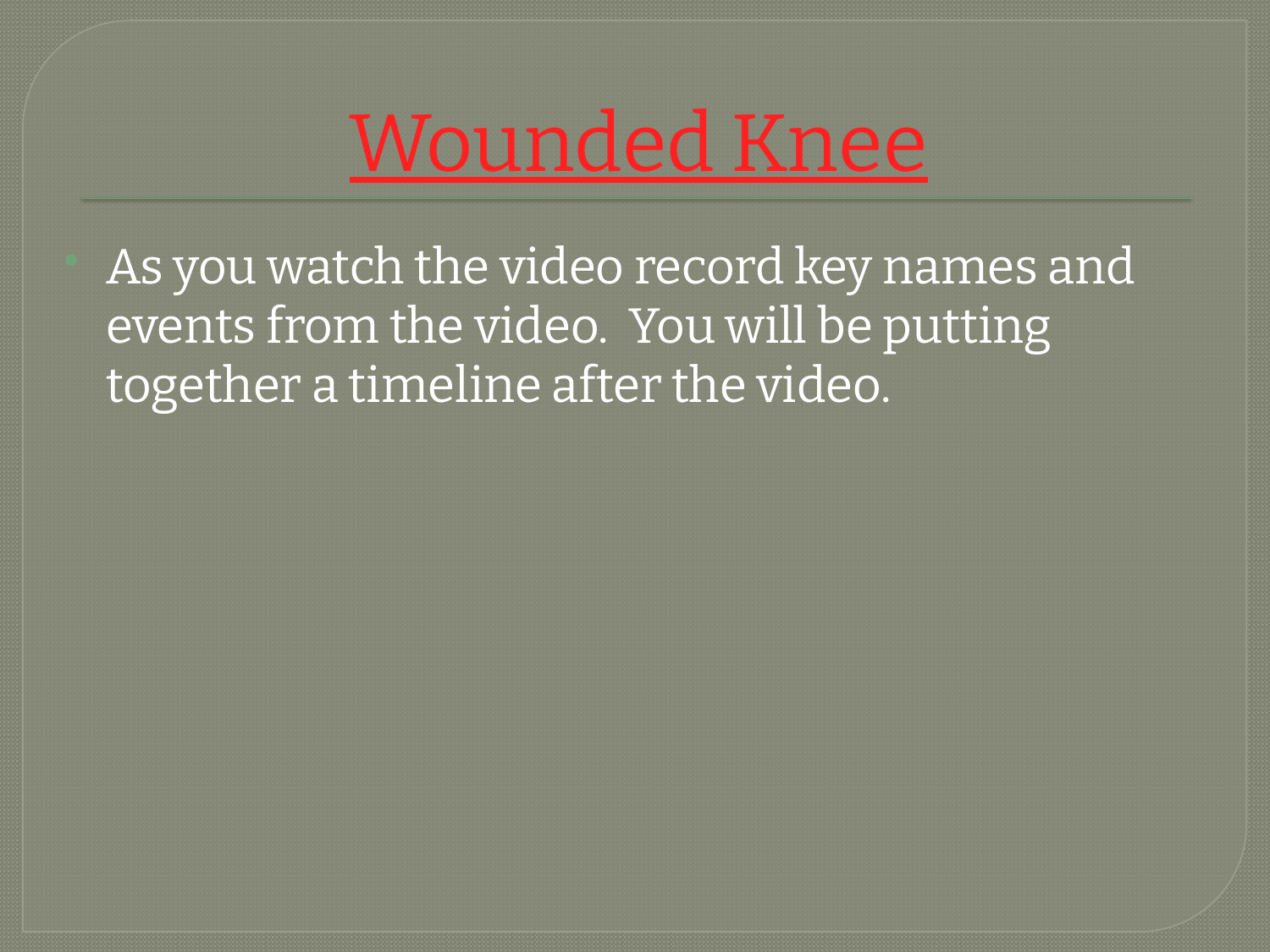

# Wounded Knee
As you watch the video record key names and events from the video.  You will be putting together a timeline after the video.